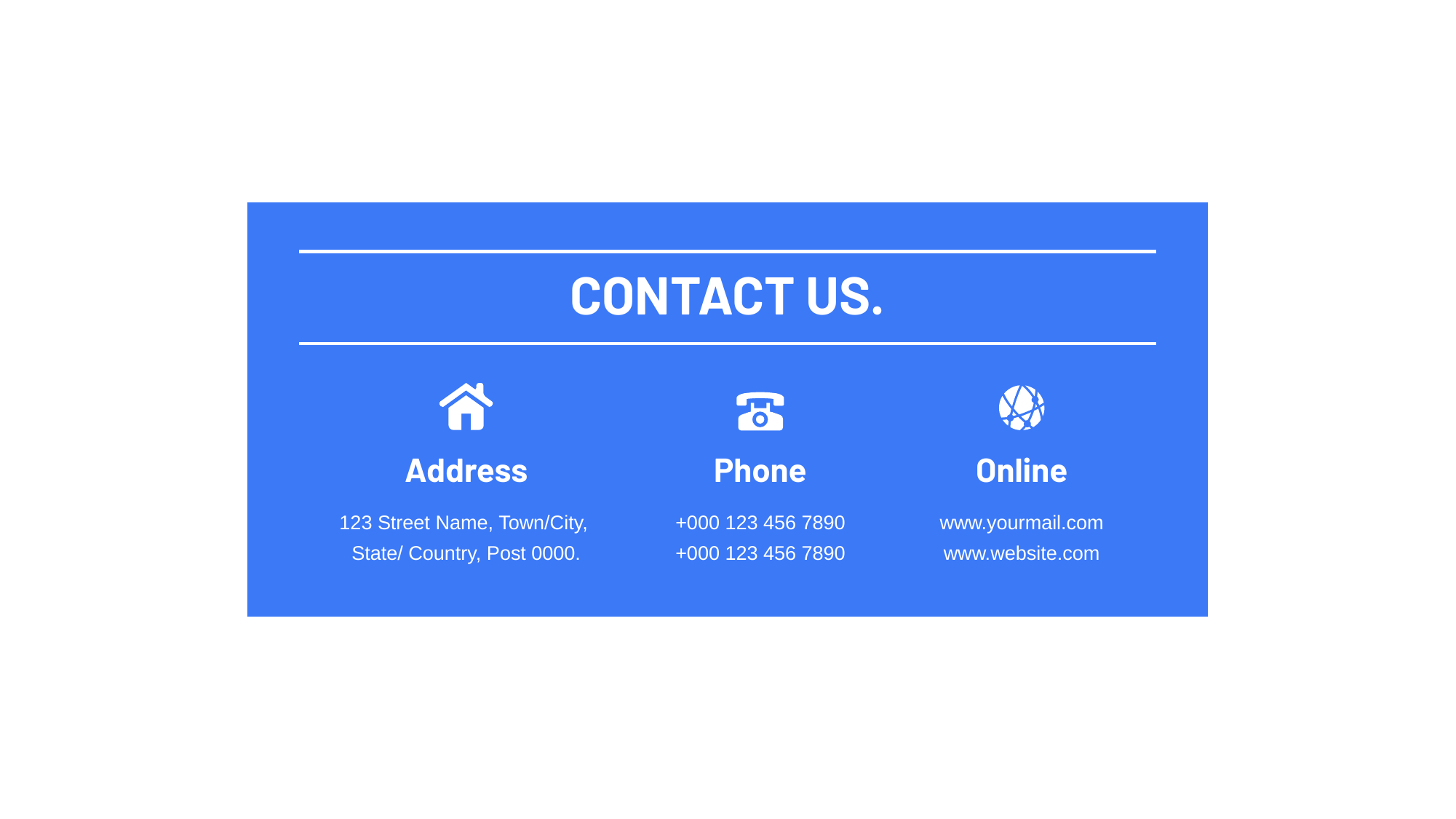

CONTACT US.

Address
Phone
Online
123 Street Name, Town/City,
State/ Country, Post 0000.
+000 123 456 7890
+000 123 456 7890
www.yourmail.com
www.website.com